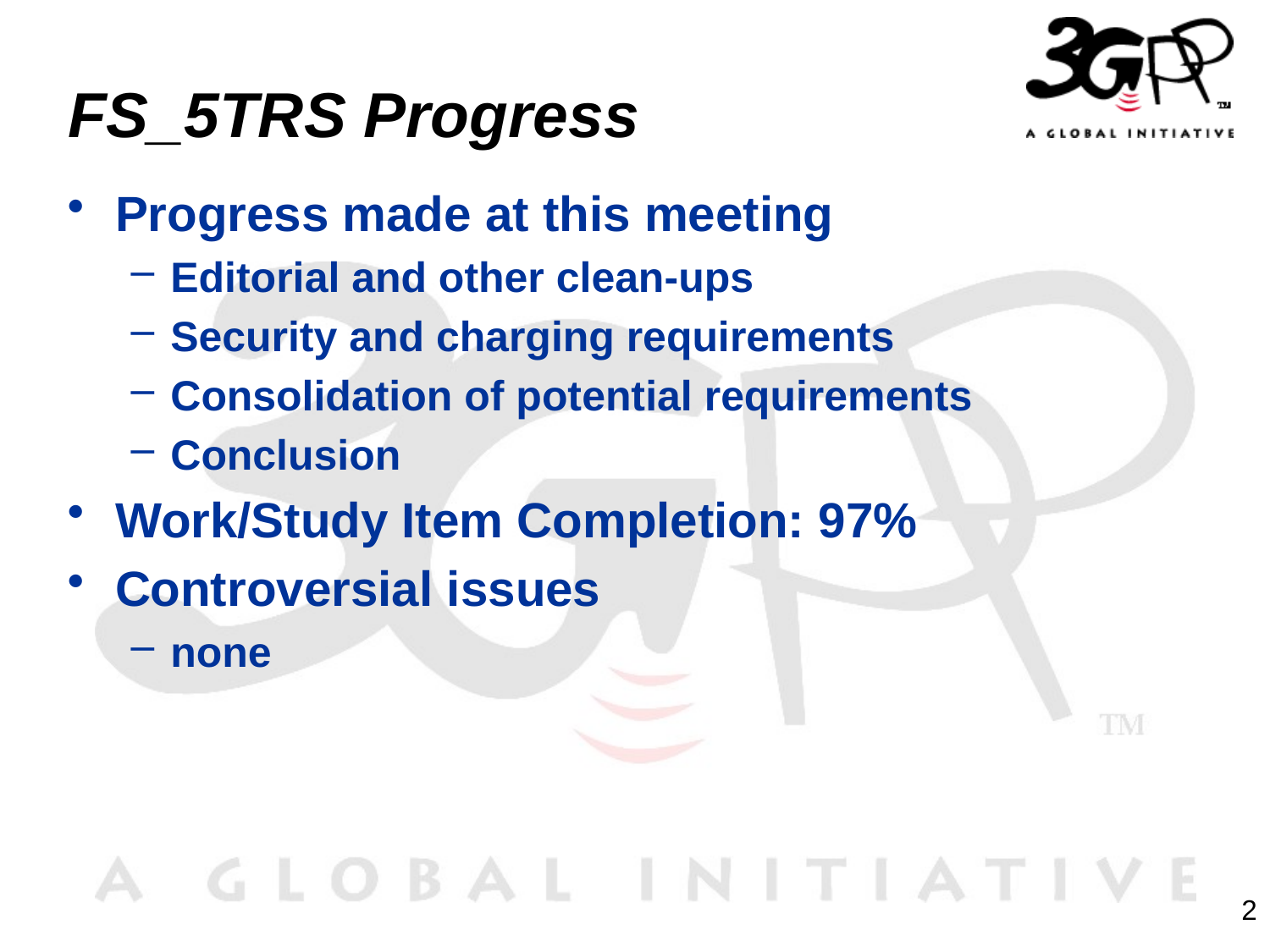

# FS_5TRS Progress
Progress made at this meeting
Editorial and other clean-ups
Security and charging requirements
Consolidation of potential requirements
Conclusion
Work/Study Item Completion: 97%
Controversial issues
none
2